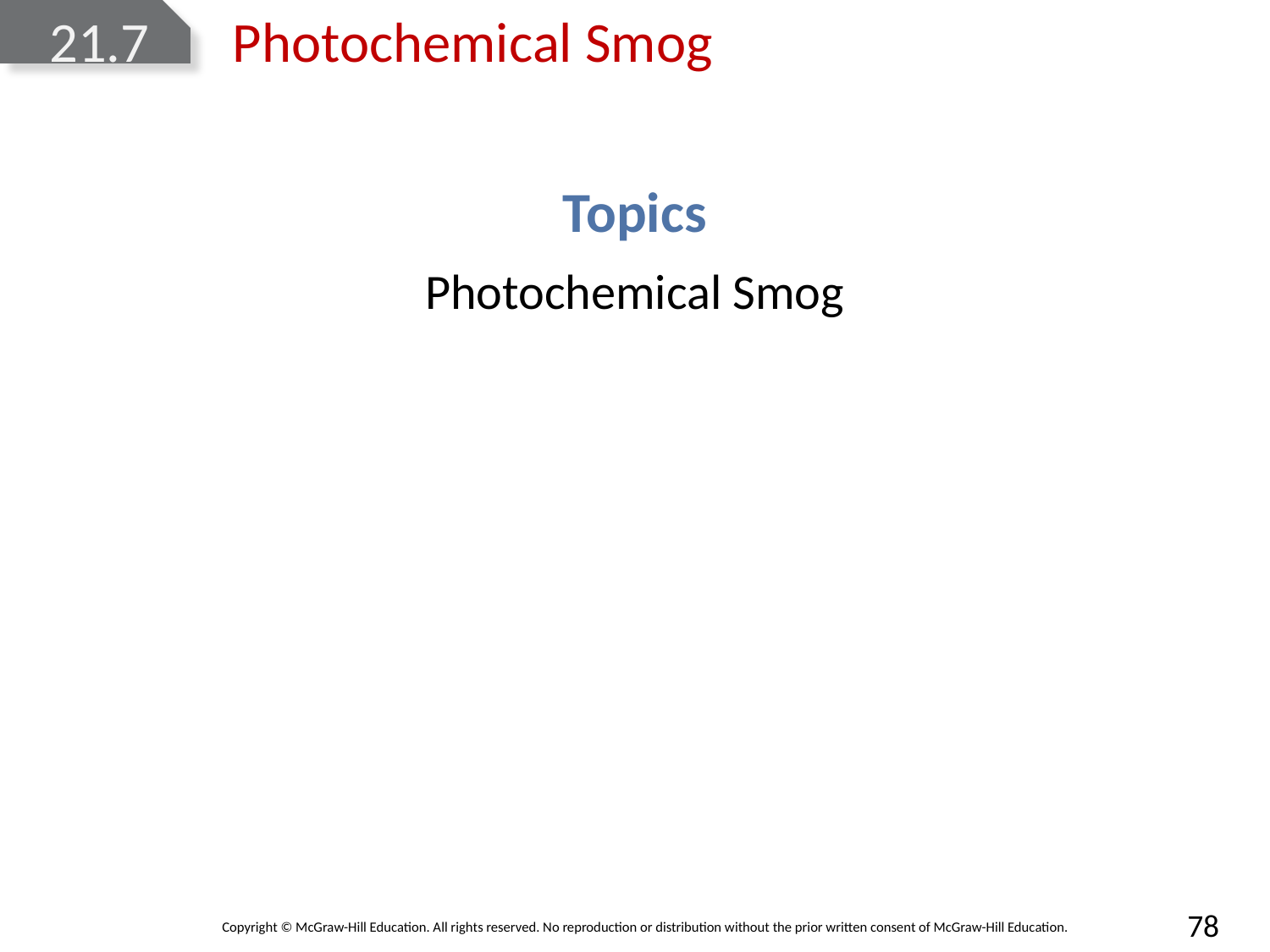

# 21.7 Photochemical Smog
Topics
Photochemical Smog